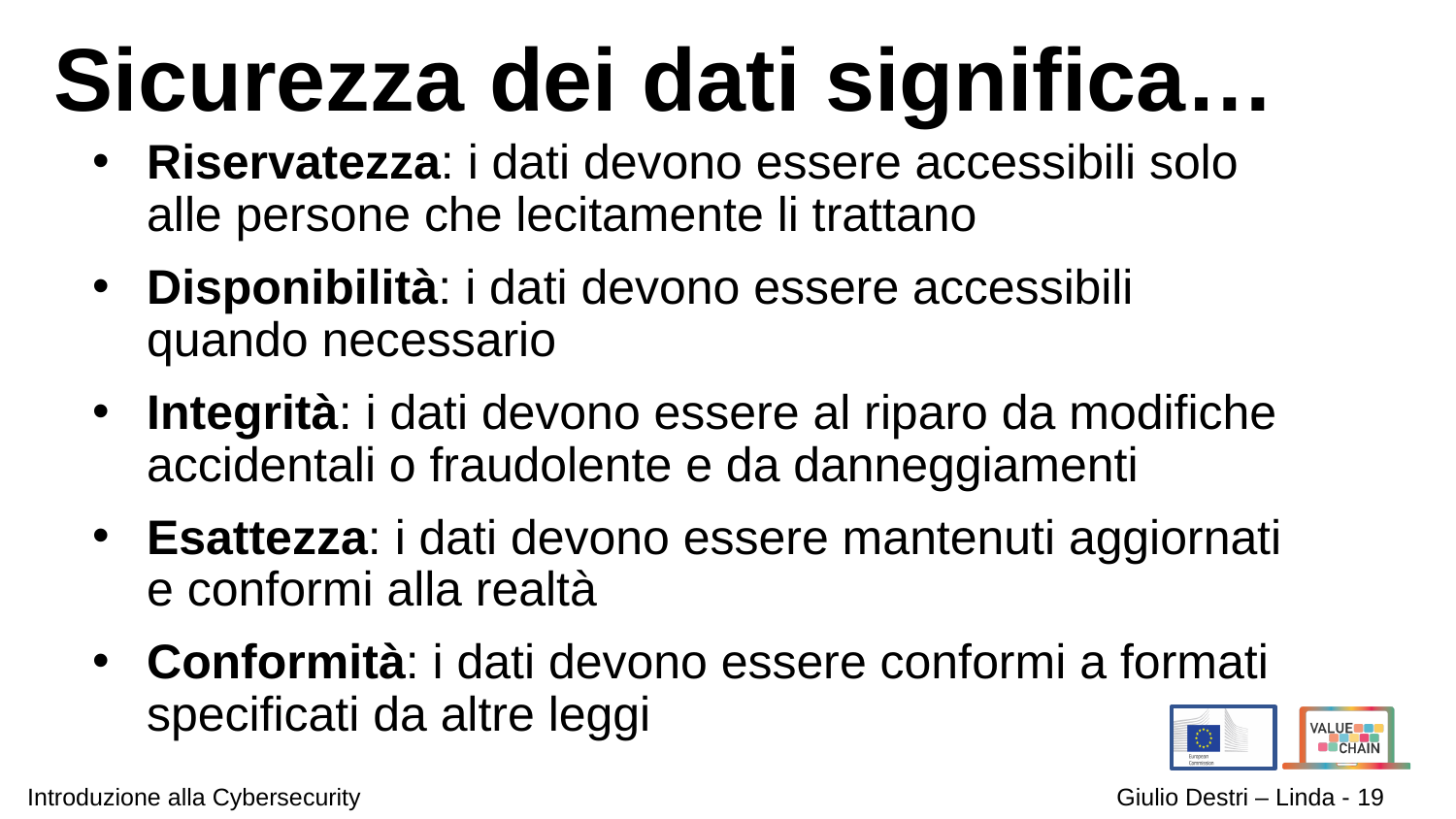

# Sicurezza dei dati significa…
Riservatezza: i dati devono essere accessibili solo alle persone che lecitamente li trattano
Disponibilità: i dati devono essere accessibili quando necessario
Integrità: i dati devono essere al riparo da modifiche accidentali o fraudolente e da danneggiamenti
Esattezza: i dati devono essere mantenuti aggiornati e conformi alla realtà
Conformità: i dati devono essere conformi a formati specificati da altre leggi